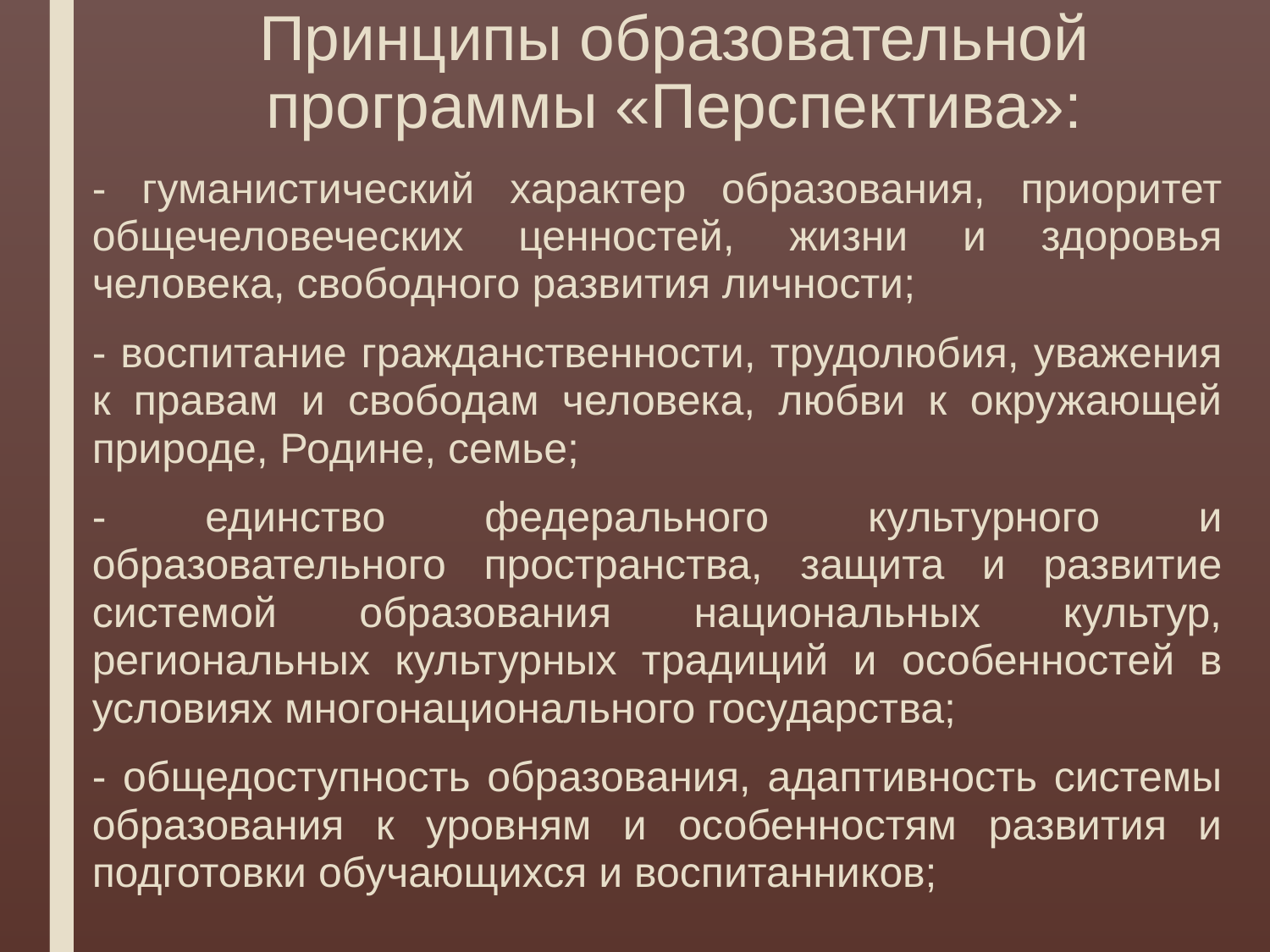

# Принципы образовательной программы «Перспектива»:
- гуманистический характер образования, приоритет общечеловеческих ценностей, жизни и здоровья человека, свободного развития личности;
- воспитание гражданственности, трудолюбия, уважения к правам и свободам человека, любви к окружающей природе, Родине, семье;
- единство федерального культурного и образовательного пространства, защита и развитие системой образования национальных культур, региональных культурных традиций и особенностей в условиях многонационального государства;
- общедоступность образования, адаптивность системы образования к уровням и особенностям развития и подготовки обучающихся и воспитанников;